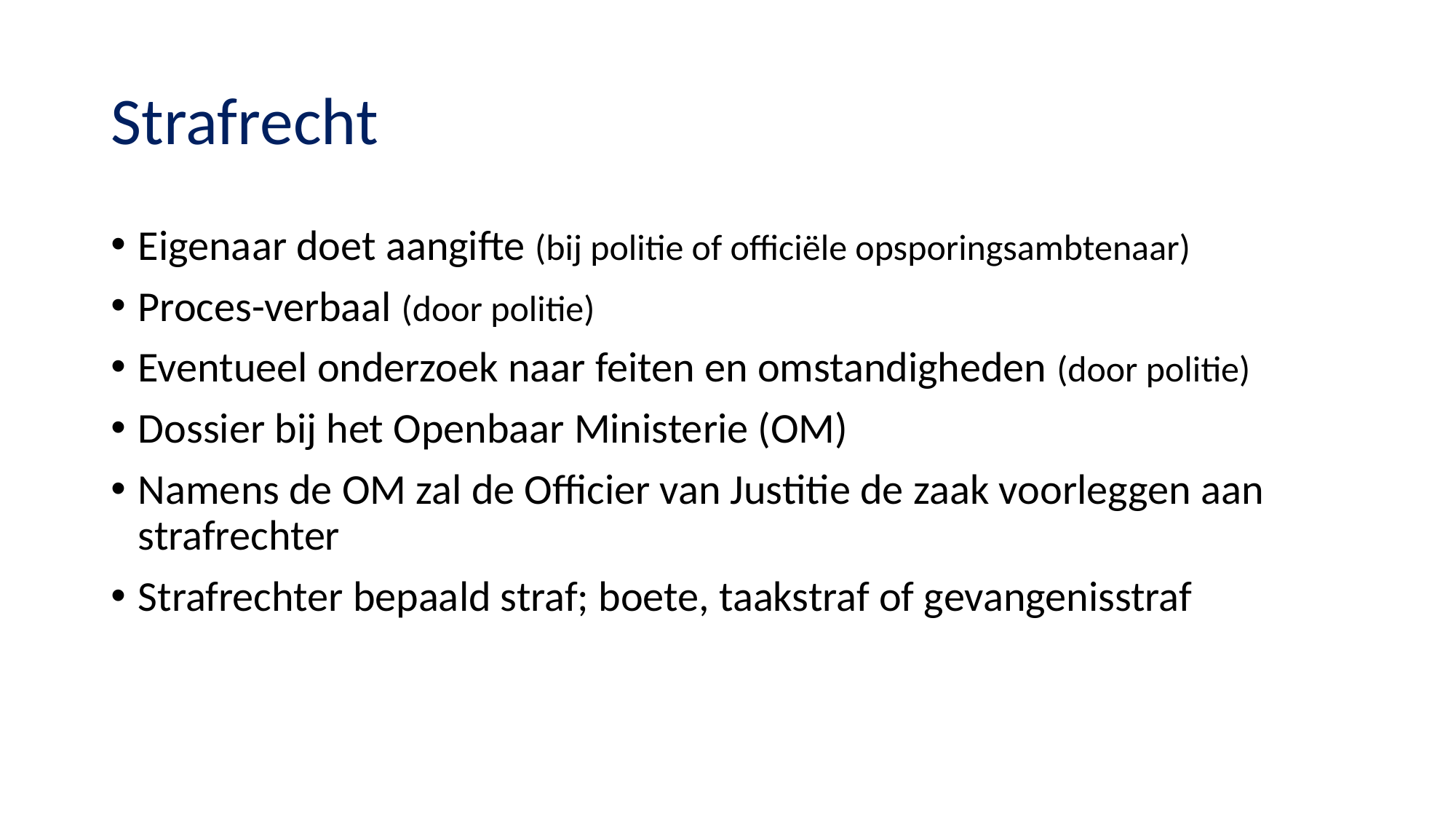

# Strafrecht
Eigenaar doet aangifte (bij politie of officiële opsporingsambtenaar)
Proces-verbaal (door politie)
Eventueel onderzoek naar feiten en omstandigheden (door politie)
Dossier bij het Openbaar Ministerie (OM)
Namens de OM zal de Officier van Justitie de zaak voorleggen aan strafrechter
Strafrechter bepaald straf; boete, taakstraf of gevangenisstraf